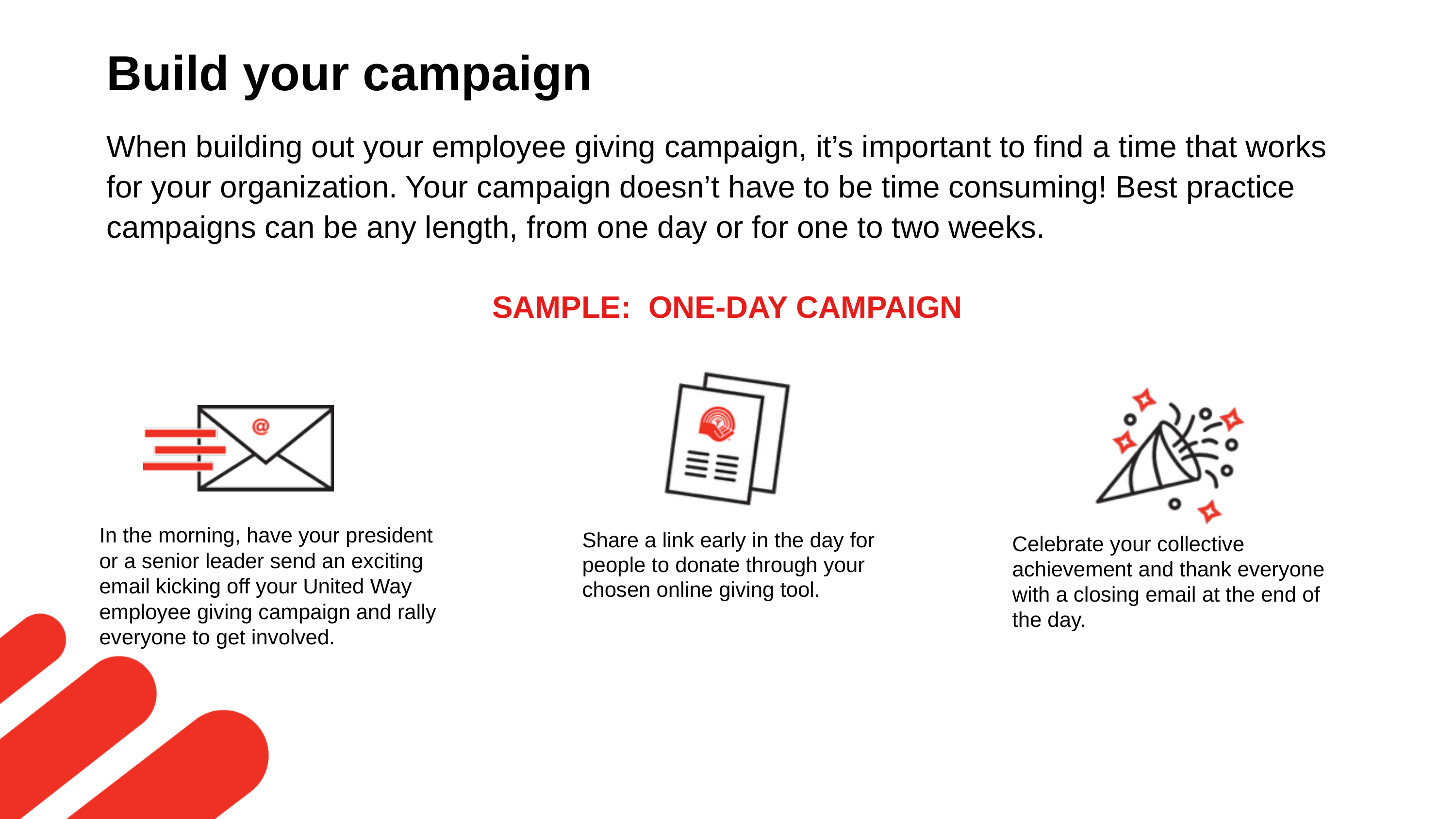

Build your campaign
When building out your employee giving campaign, it’s important to find a time that works for your organization. Your campaign doesn’t have to be time consuming! Best practice campaigns can be any length, from one day or for one to two weeks.

SAMPLE:  ONE-DAY CAMPAIGN

In the morning, have your president or a senior leader send an exciting email kicking off your United Way employee giving campaign and rally everyone to get involved.
Share a link early in the day for people to donate through your chosen online giving tool.
Celebrate your collective achievement and thank everyone with a closing email at the end of the day.